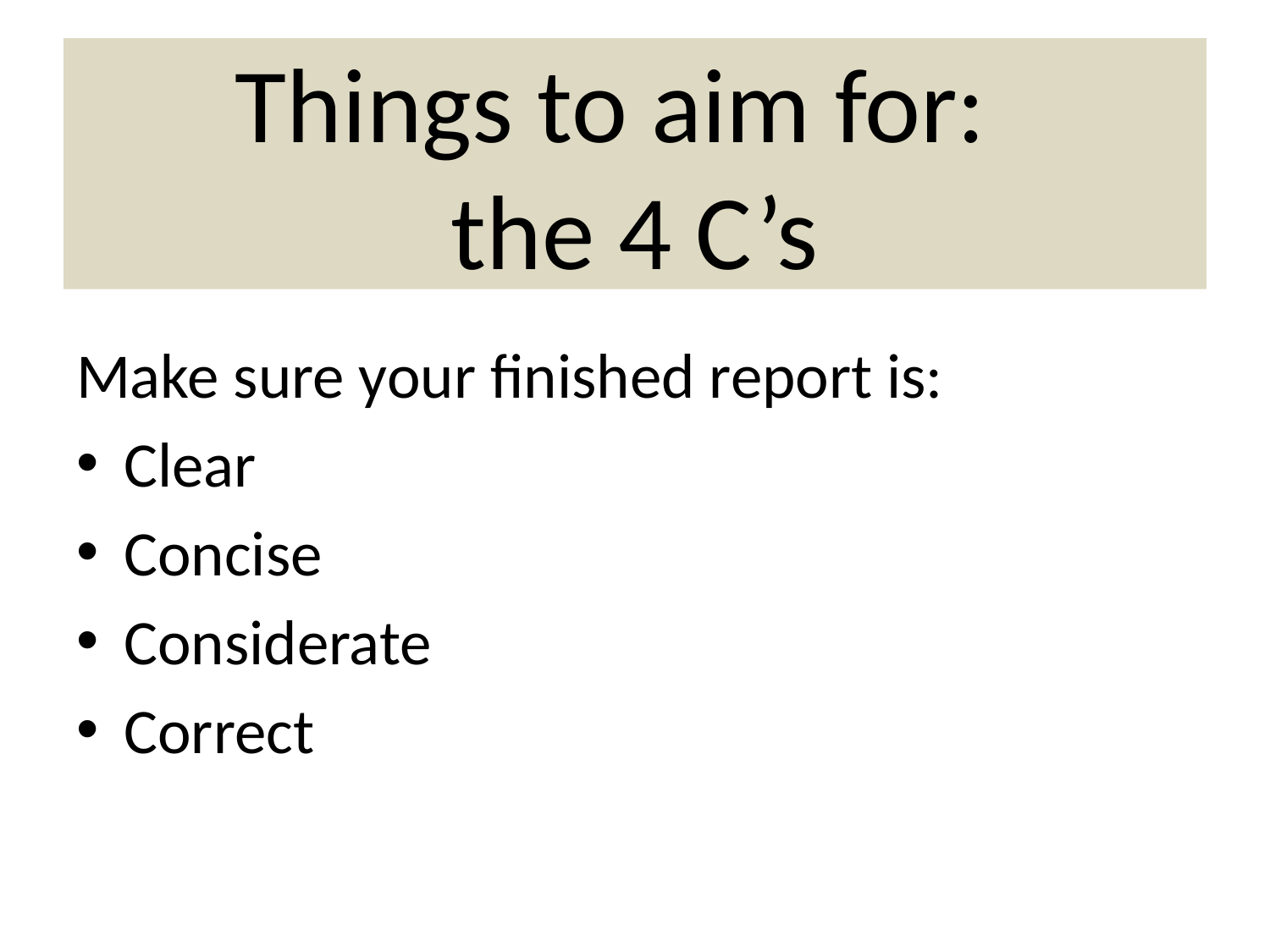

# Things to aim for: the 4 C’s
Make sure your finished report is:
Clear
Concise
Considerate
Correct